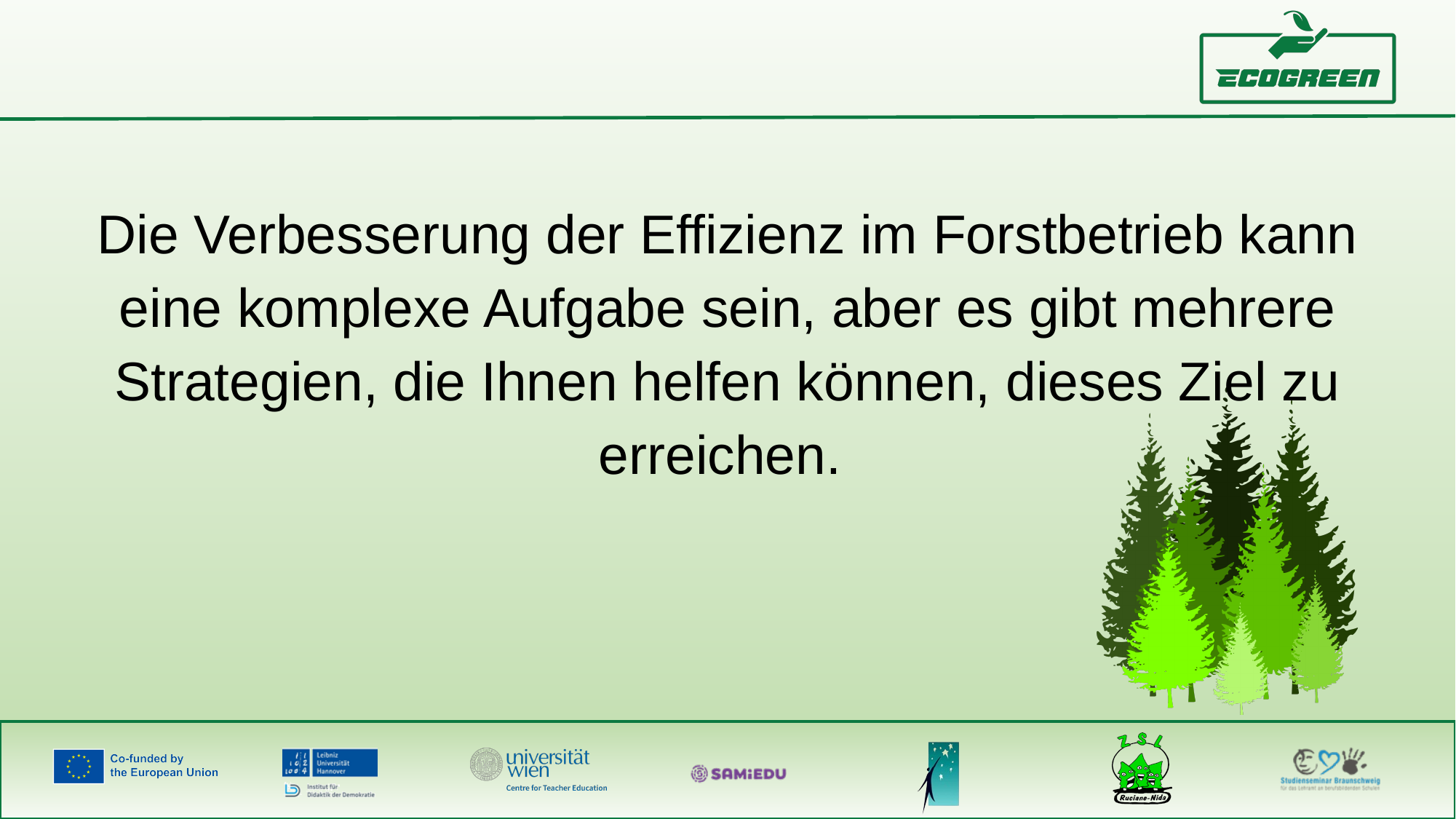

Die Verbesserung der Effizienz im Forstbetrieb kann eine komplexe Aufgabe sein, aber es gibt mehrere Strategien, die Ihnen helfen können, dieses Ziel zu erreichen.